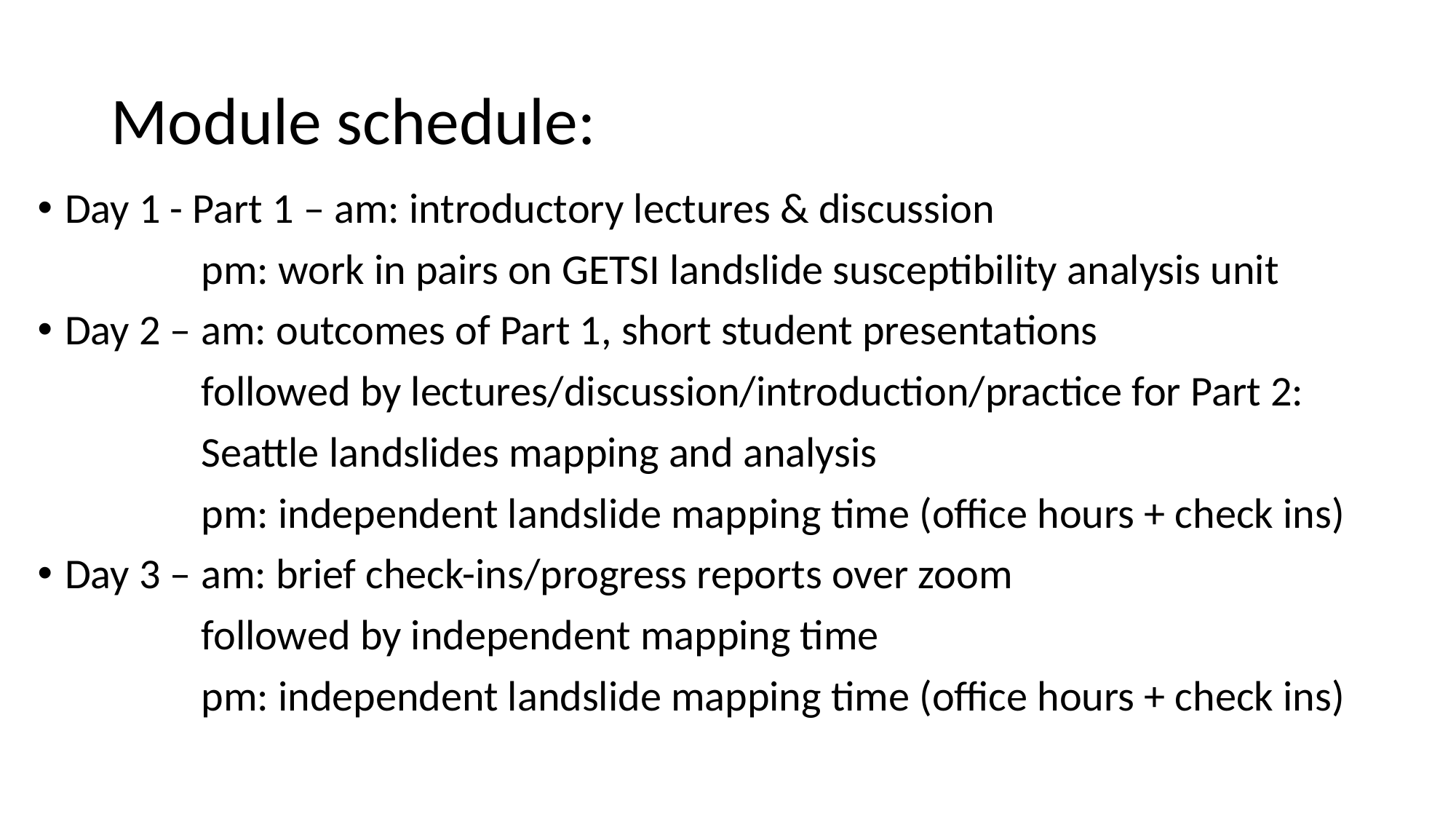

# Module schedule:
Day 1 - Part 1 – am: introductory lectures & discussion
                 pm: work in pairs on GETSI landslide susceptibility analysis unit
Day 2 – am: outcomes of Part 1, short student presentations
                 followed by lectures/discussion/introduction/practice for Part 2:
                 Seattle landslides mapping and analysis
                 pm: independent landslide mapping time (office hours + check ins)
Day 3 – am: brief check-ins/progress reports over zoom
                 followed by independent mapping time
                 pm: independent landslide mapping time (office hours + check ins)